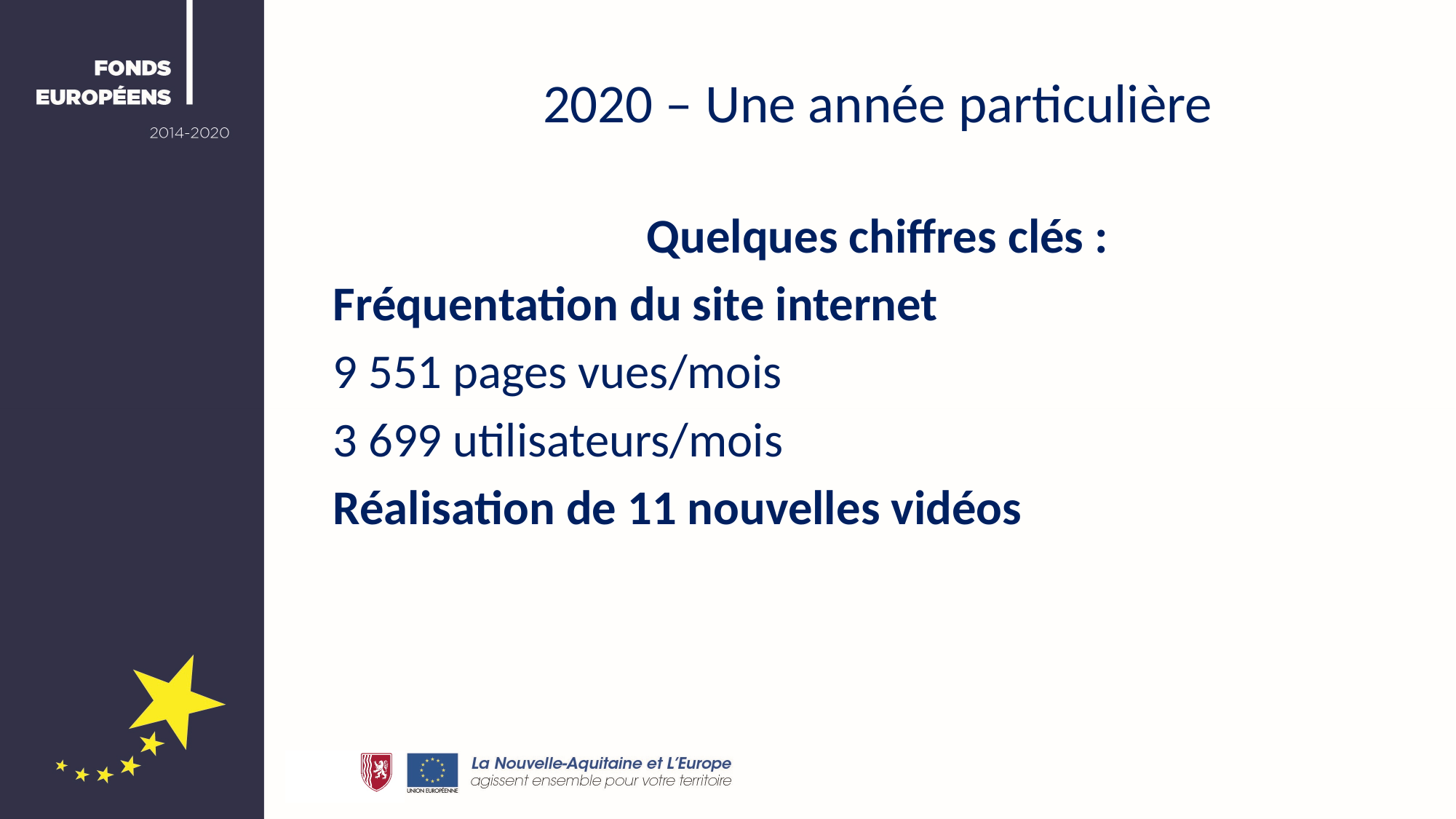

2020 – Une année particulière
Quelques chiffres clés :
Fréquentation du site internet
9 551 pages vues/mois
3 699 utilisateurs/mois
Réalisation de 11 nouvelles vidéos